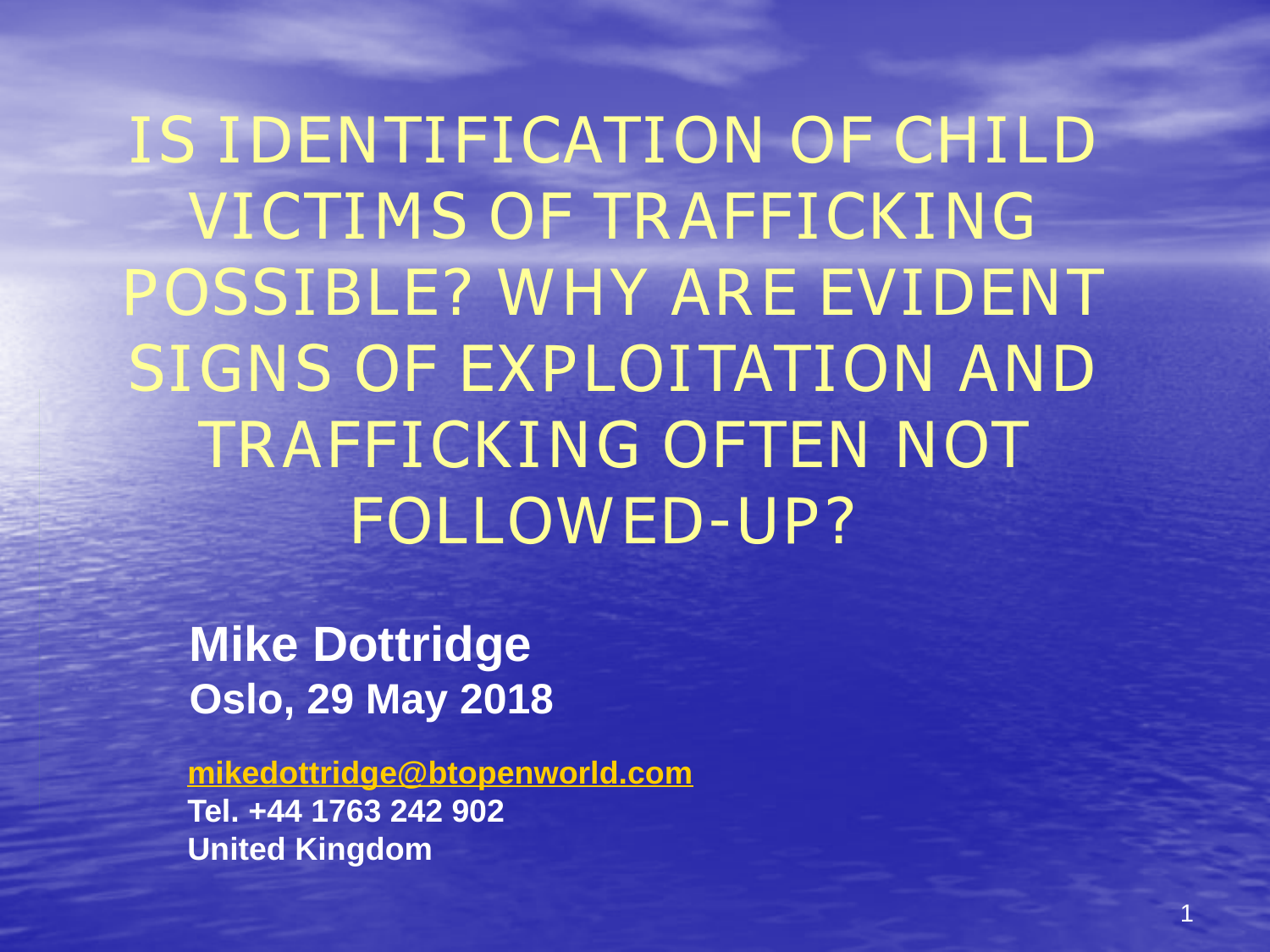

# IS IDENTIFICATION OF CHILD VICTIMS OF TRAFFICKING POSSIBLE? WHY ARE EVIDENT SIGNS OF EXPLOITATION AND TRAFFICKING OFTEN NOT FOLLOWED-UP?
Mike Dottridge
Oslo, 29 May 2018
mikedottridge@btopenworld.com
Tel. +44 1763 242 902
United Kingdom
1